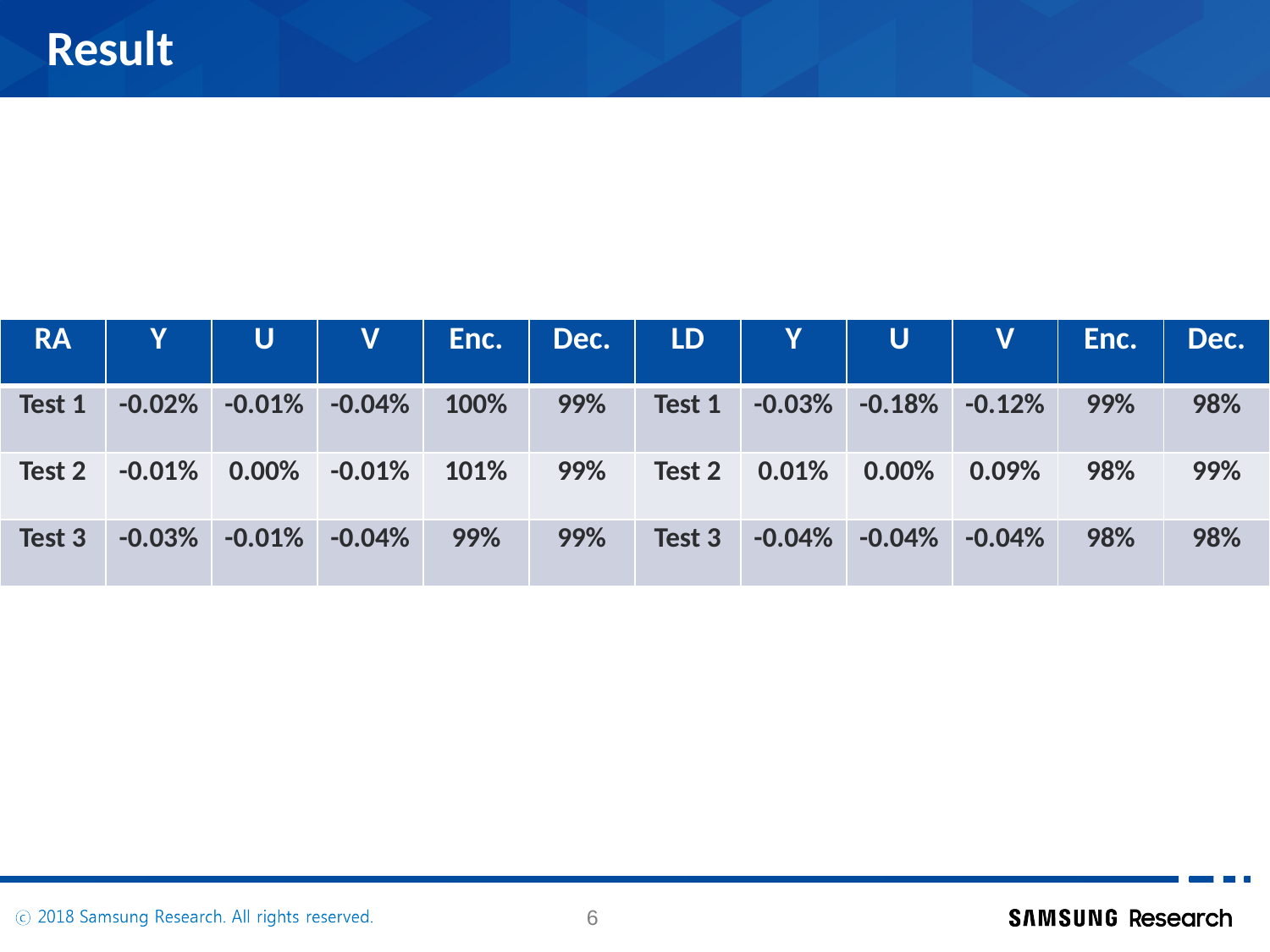

# Result
| RA | Y | U | V | Enc. | Dec. | LD | Y | U | V | Enc. | Dec. |
| --- | --- | --- | --- | --- | --- | --- | --- | --- | --- | --- | --- |
| Test 1 | -0.02% | -0.01% | -0.04% | 100% | 99% | Test 1 | -0.03% | -0.18% | -0.12% | 99% | 98% |
| Test 2 | -0.01% | 0.00% | -0.01% | 101% | 99% | Test 2 | 0.01% | 0.00% | 0.09% | 98% | 99% |
| Test 3 | -0.03% | -0.01% | -0.04% | 99% | 99% | Test 3 | -0.04% | -0.04% | -0.04% | 98% | 98% |